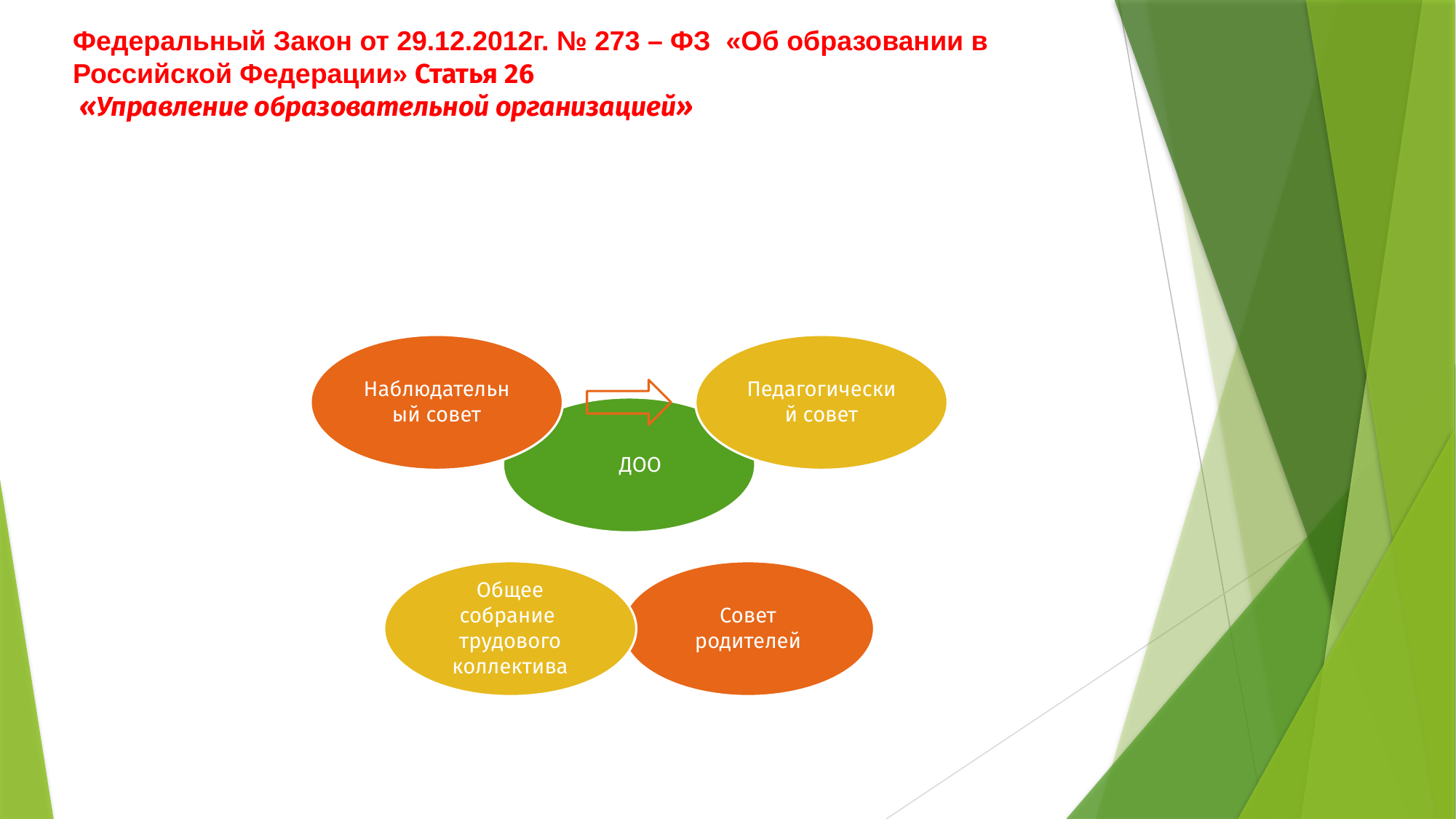

# Федеральный Закон от 29.12.2012г. № 273 – ФЗ  «Об образовании в Российской Федерации» Статья 26 «Управление образовательной организацией»
    ДОО
Педагогический совет
Совет родителей
Общее собрание  трудового
коллектива
Наблюдательный совет